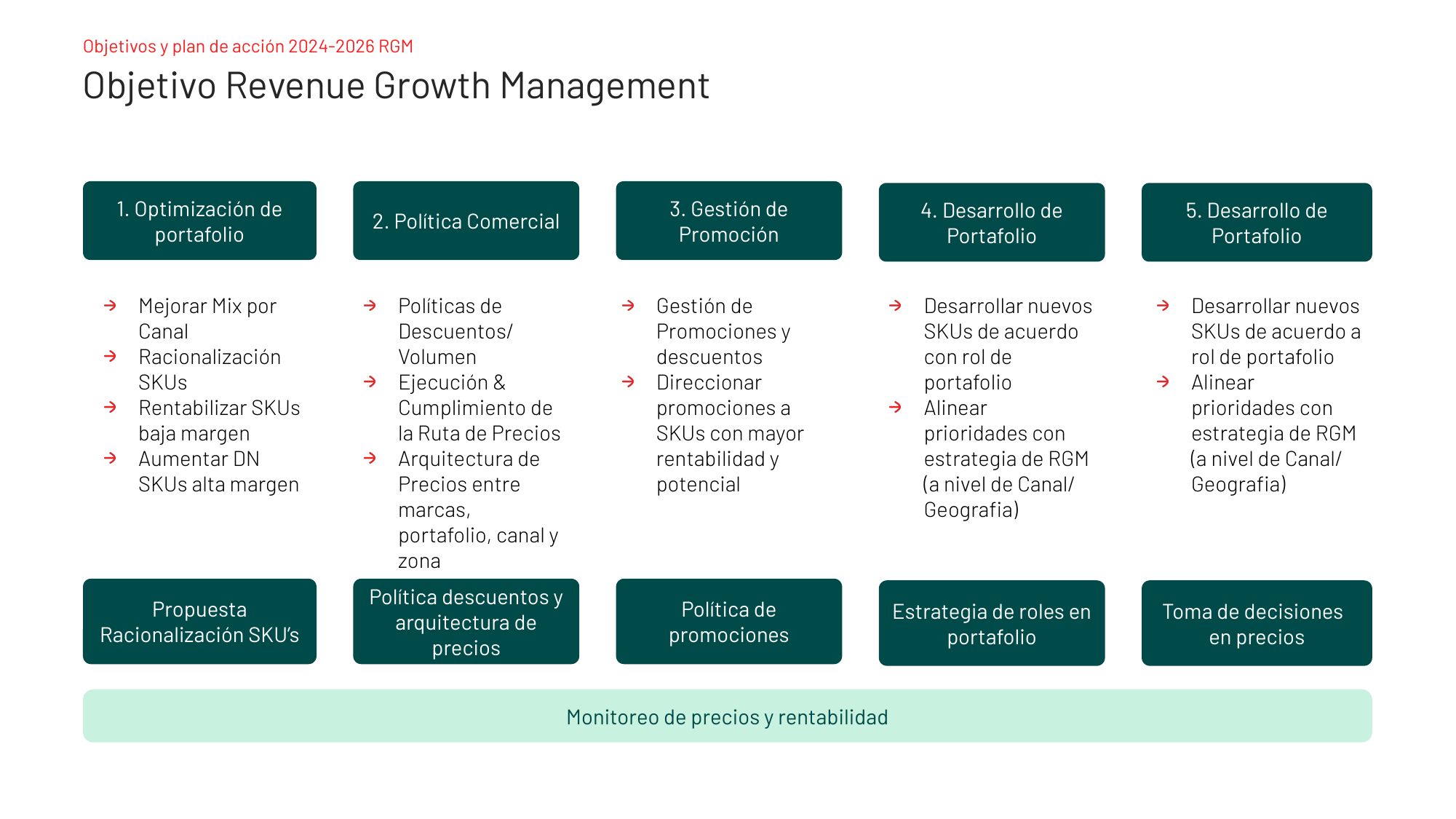

Objetivos y plan de acción 2024-2026 RGM
# Objetivo Revenue Growth Management
1. Optimización de portafolio
2. Política Comercial
3. Gestión de Promoción
4. Desarrollo de Portafolio
5. Desarrollo de Portafolio
Mejorar Mix por Canal
Racionalización SKUs
Rentabilizar SKUs baja margen
Aumentar DN SKUs alta margen
Políticas de Descuentos/ Volumen
Ejecución & Cumplimiento de la Ruta de Precios
Arquitectura de Precios entre marcas, portafolio, canal y zona
Gestión de Promociones y descuentos
Direccionar promociones a SKUs con mayor rentabilidad y potencial
Desarrollar nuevos SKUs de acuerdo con rol de portafolio
Alinear prioridades con estrategia de RGM (a nivel de Canal/ Geografia)
Desarrollar nuevos SKUs de acuerdo a rol de portafolio
Alinear prioridades con estrategia de RGM (a nivel de Canal/ Geografia)
Propuesta Racionalización SKU’s
Política descuentos y arquitectura de precios
Política de promociones
Estrategia de roles en portafolio
Toma de decisiones   en precios
Monitoreo de precios y rentabilidad